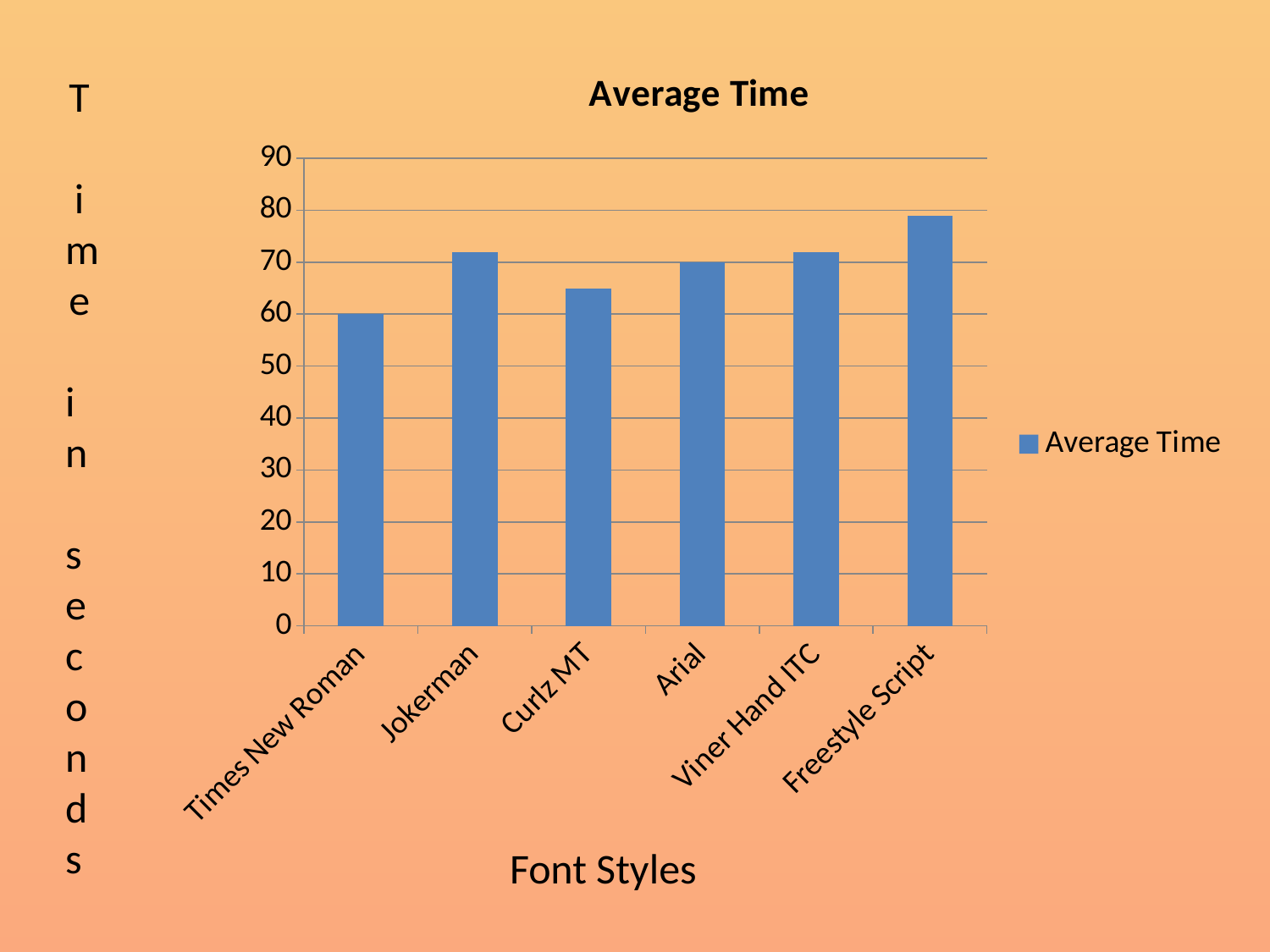

### Chart:

| Category | Average Time  |
|---|---|
| Times New Roman | 60.0 |
| Jokerman | 72.0 |
| Curlz MT | 65.0 |
| Arial | 70.0 |
| Viner Hand ITC | 72.0 |
| Freestyle Script | 79.0 |
T   ime

in
 seconds
Font Styles